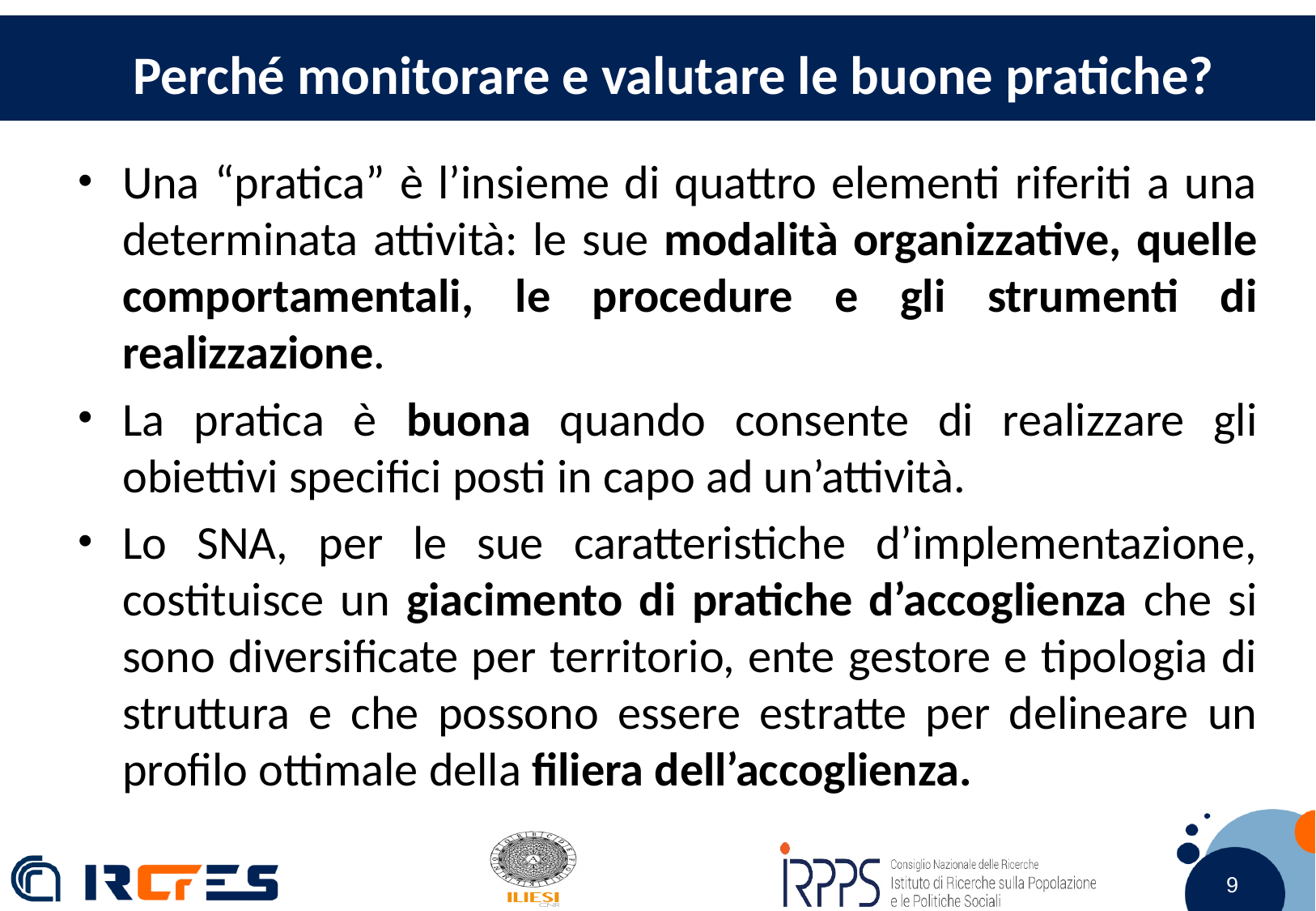

Perché monitorare e valutare le buone pratiche?
Una “pratica” è l’insieme di quattro elementi riferiti a una determinata attività: le sue modalità organizzative, quelle comportamentali, le procedure e gli strumenti di realizzazione.
La pratica è buona quando consente di realizzare gli obiettivi specifici posti in capo ad un’attività.
Lo SNA, per le sue caratteristiche d’implementazione, costituisce un giacimento di pratiche d’accoglienza che si sono diversificate per territorio, ente gestore e tipologia di struttura e che possono essere estratte per delineare un profilo ottimale della filiera dell’accoglienza.